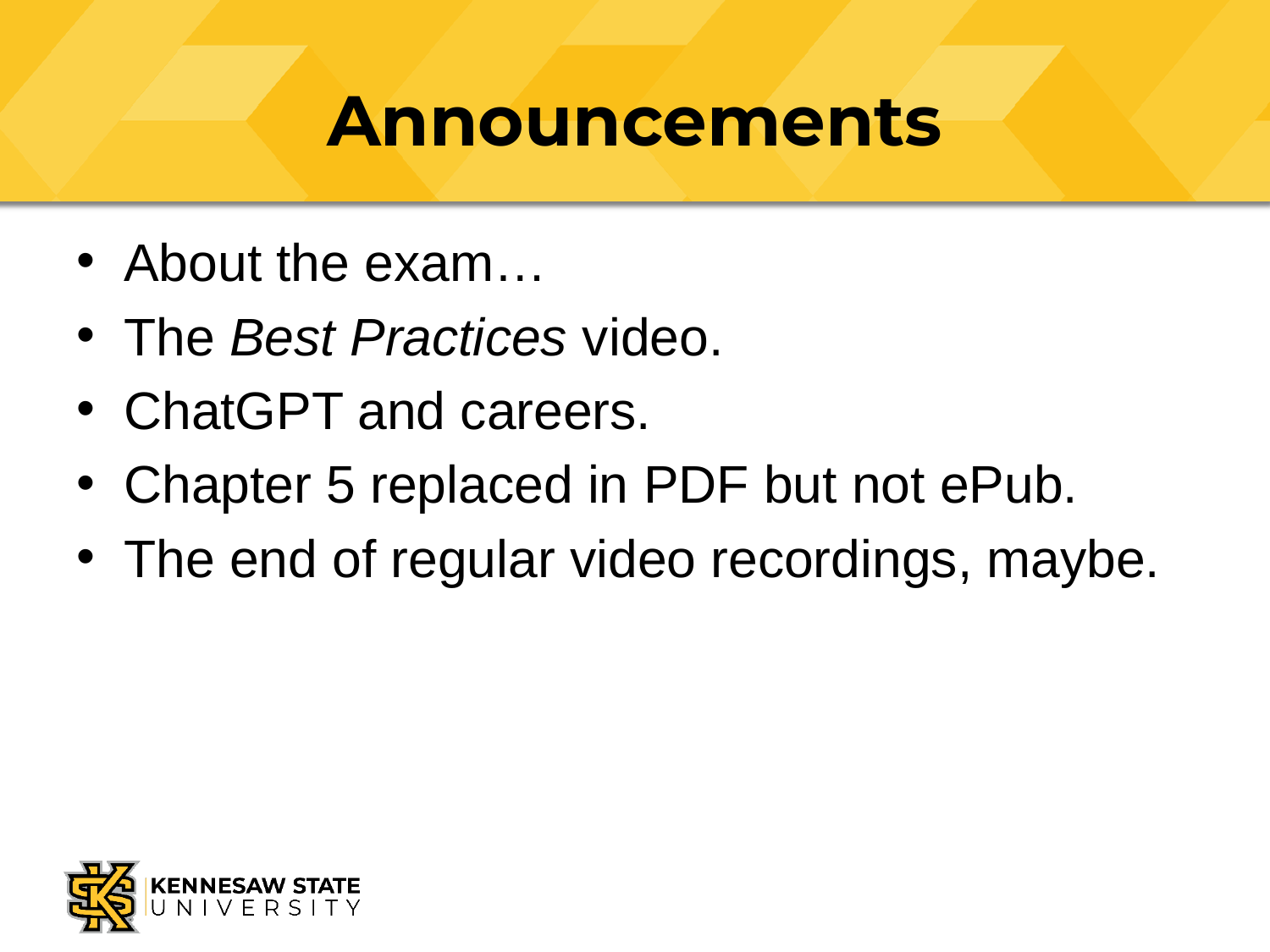

# Announcements
About the exam…
The Best Practices video.
ChatGPT and careers.
Chapter 5 replaced in PDF but not ePub.
The end of regular video recordings, maybe.